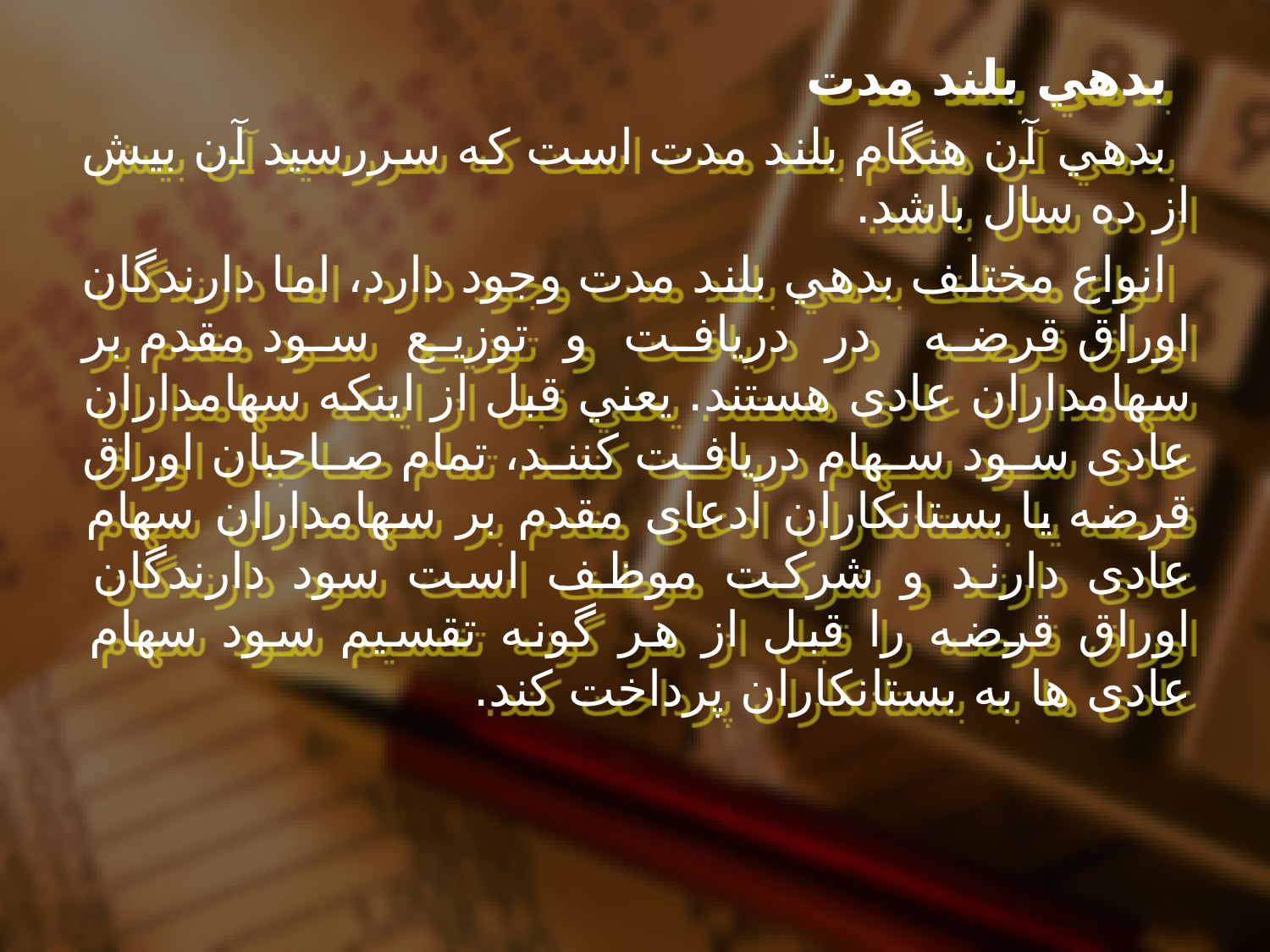

بدهي بلند مدت
بدهي آن هنگام بلند مدت است كه سررسيد آن بيش از ده سال باشد.
انواع مختلف بدهي بلند مدت وجود دارد، اما دارندگان اوراق قرضه  در دریافت و توزیع سود مقدم بر سهامداران عادی هستند. يعني قبل از اينكه سهامداران عادی سود سهام دريافت كنند، تمام صاحبان اوراق قرضه يا بستانكاران ادعای مقدم بر سهامداران سهام عادی دارند و شرکت موظف است سود دارندگان اوراق قرضه را قبل از هر گونه تقسیم سود سهام عادی ها به بستانکاران پرداخت كند.